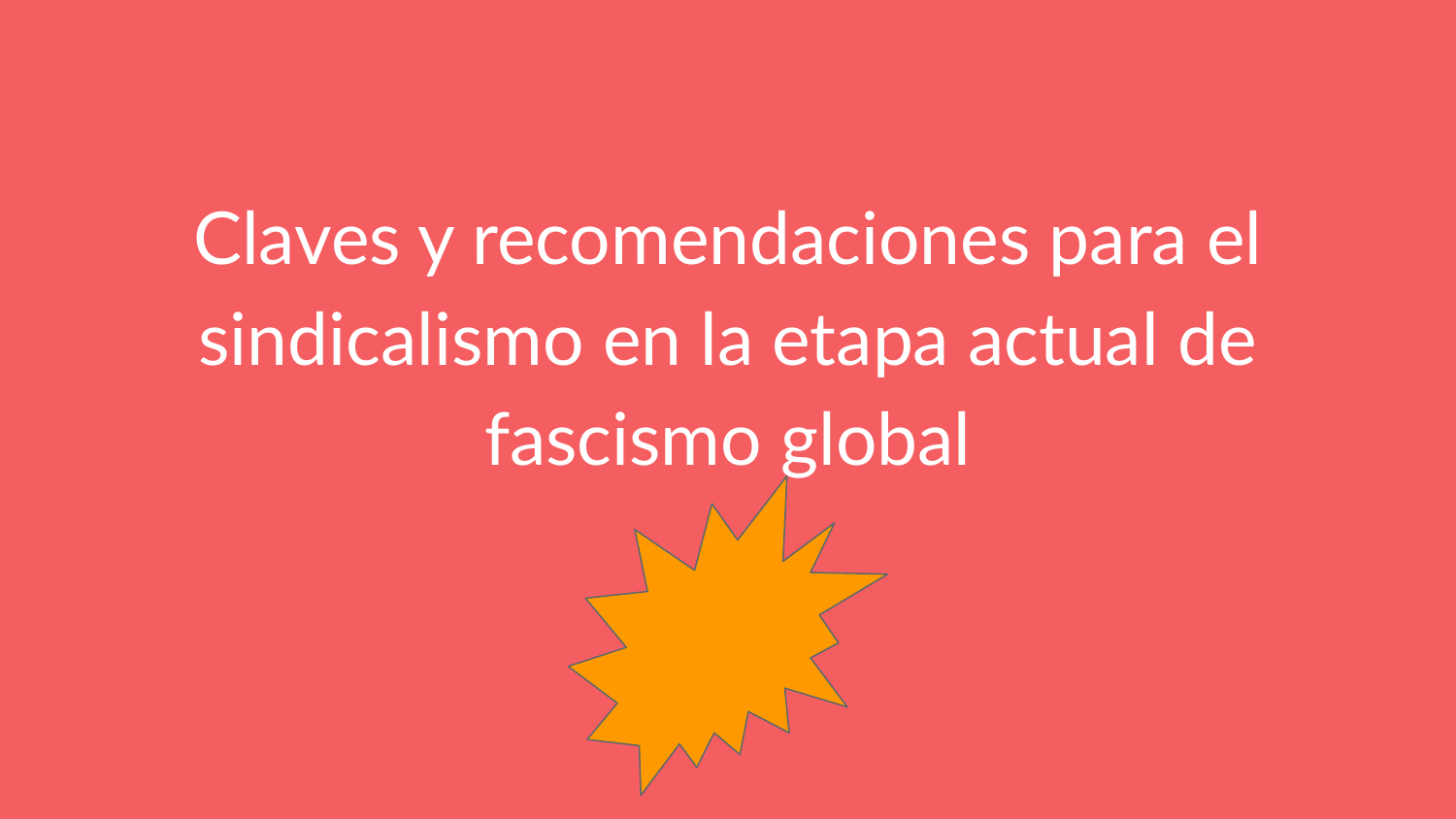

# Claves y recomendaciones para el sindicalismo en la etapa actual de fascismo global